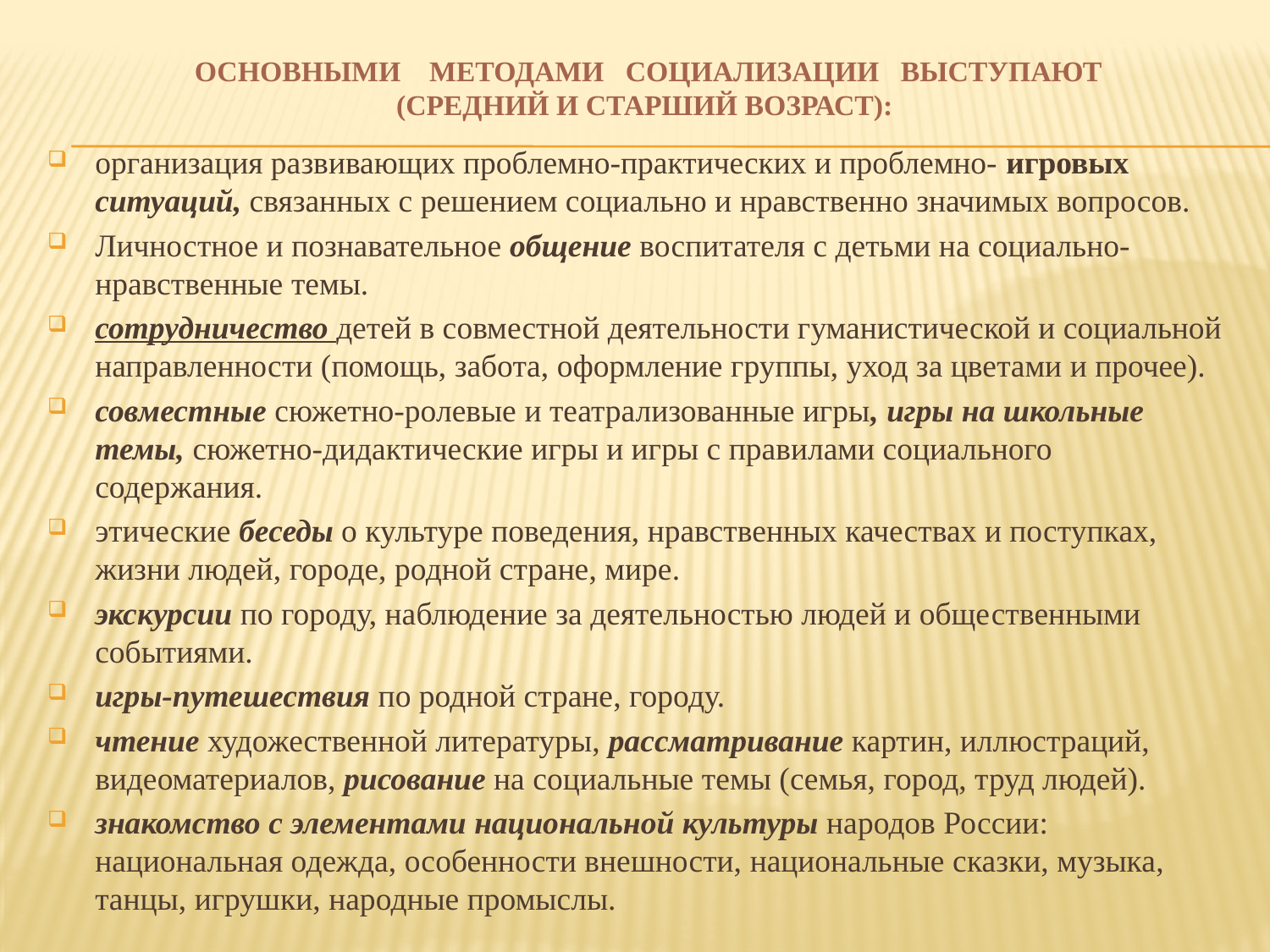

# Основными    методами   социализации   выступают (средний и старший возраст):
организация развивающих проблемно-практических и проблемно- игровых ситуаций, связанных с решением социально и нравственно значимых вопросов.
Личностное и познавательное общение воспитателя с детьми на социально-нравственные темы.
сотрудничество детей в совместной деятельности гуманистической и социальной направленности (помощь, забота, оформление группы, уход за цветами и прочее).
совместные сюжетно-ролевые и театрализованные игры, игры на школьные темы, сюжетно-дидактические игры и игры с правилами социального содержания.
этические беседы о культуре поведения, нравственных качествах и поступках, жизни людей, городе, родной стране, мире.
экскурсии по городу, наблюдение за деятельностью людей и обще­ственными событиями.
игры-путешествия по родной стране, городу.
чтение художественной литературы, рассматривание картин, иллюстраций, видеоматериалов, рисование на социальные темы (семья, город, труд людей).
знакомство с элементами национальной культуры народов России: национальная одежда, особенности внешности, национальные сказки, музыка, танцы, игрушки, народные промыслы.